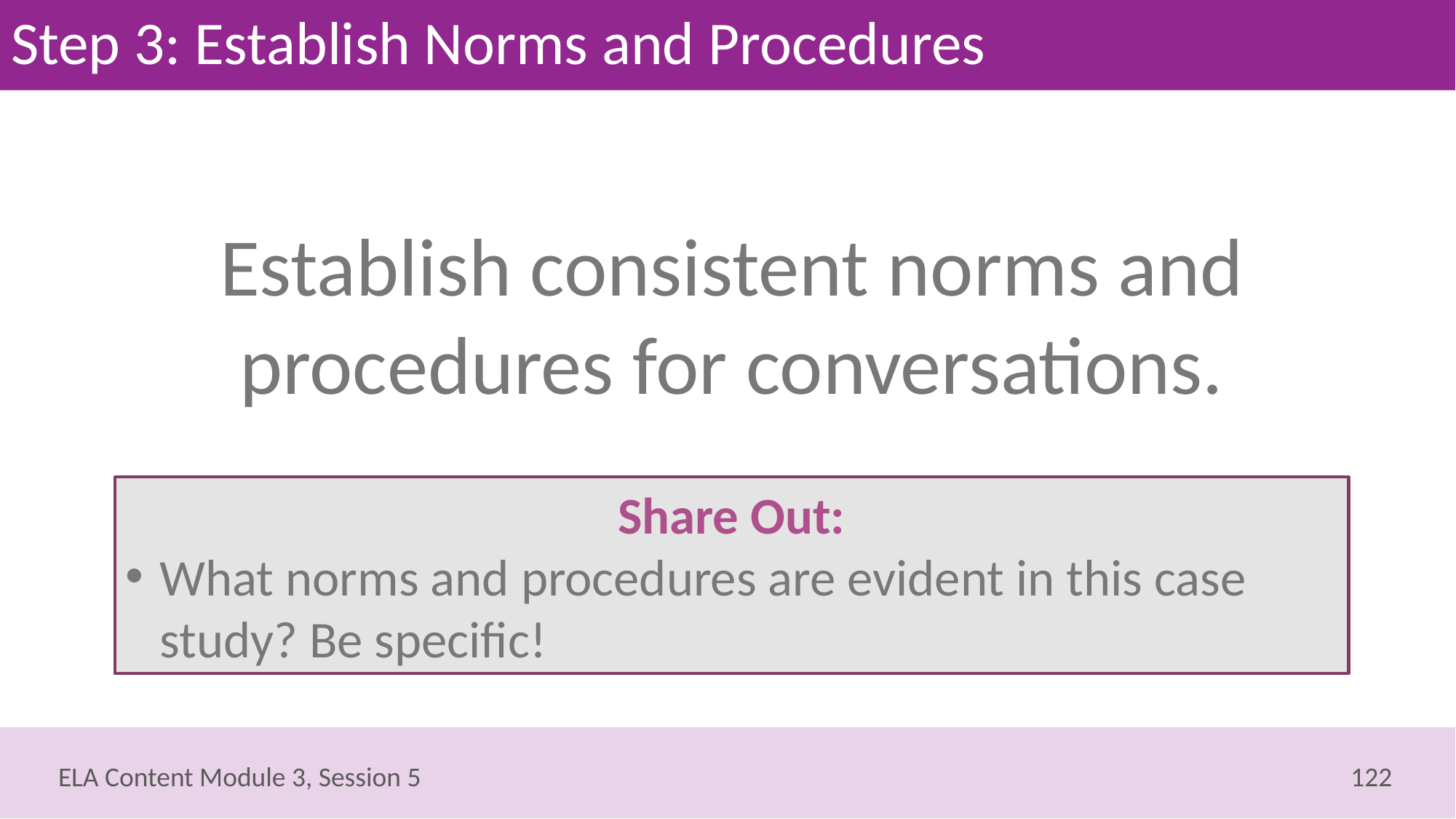

# Step 3: Establish Norms and Procedures
Establish consistent norms and procedures for conversations.

Share Out:
What norms and procedures are evident in this case study? Be specific!
122